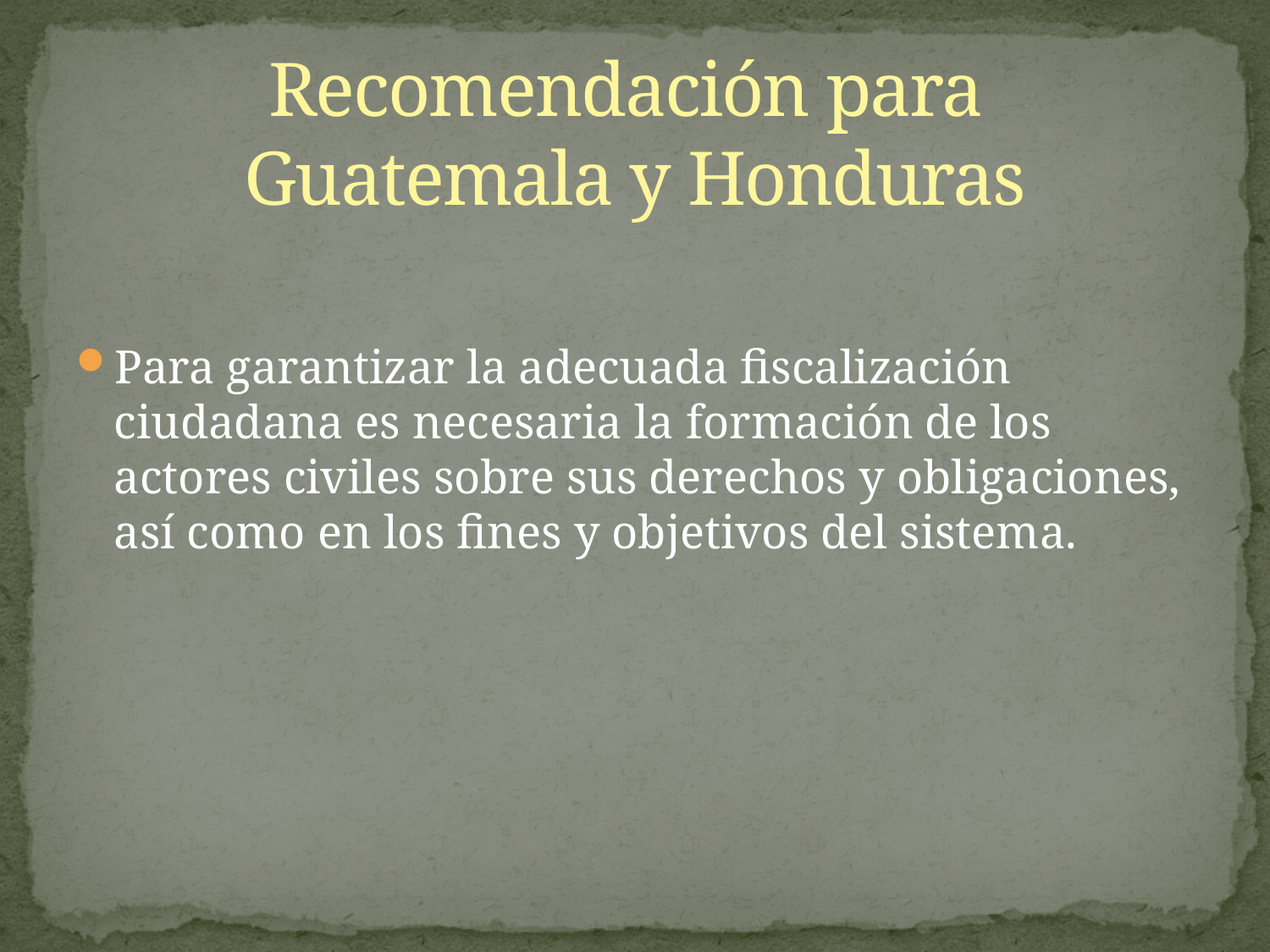

# Recomendación para Guatemala y Honduras

Para garantizar la adecuada fiscalización ciudadana es necesaria la formación de los actores civiles sobre sus derechos y obligaciones, así como en los fines y objetivos del sistema.